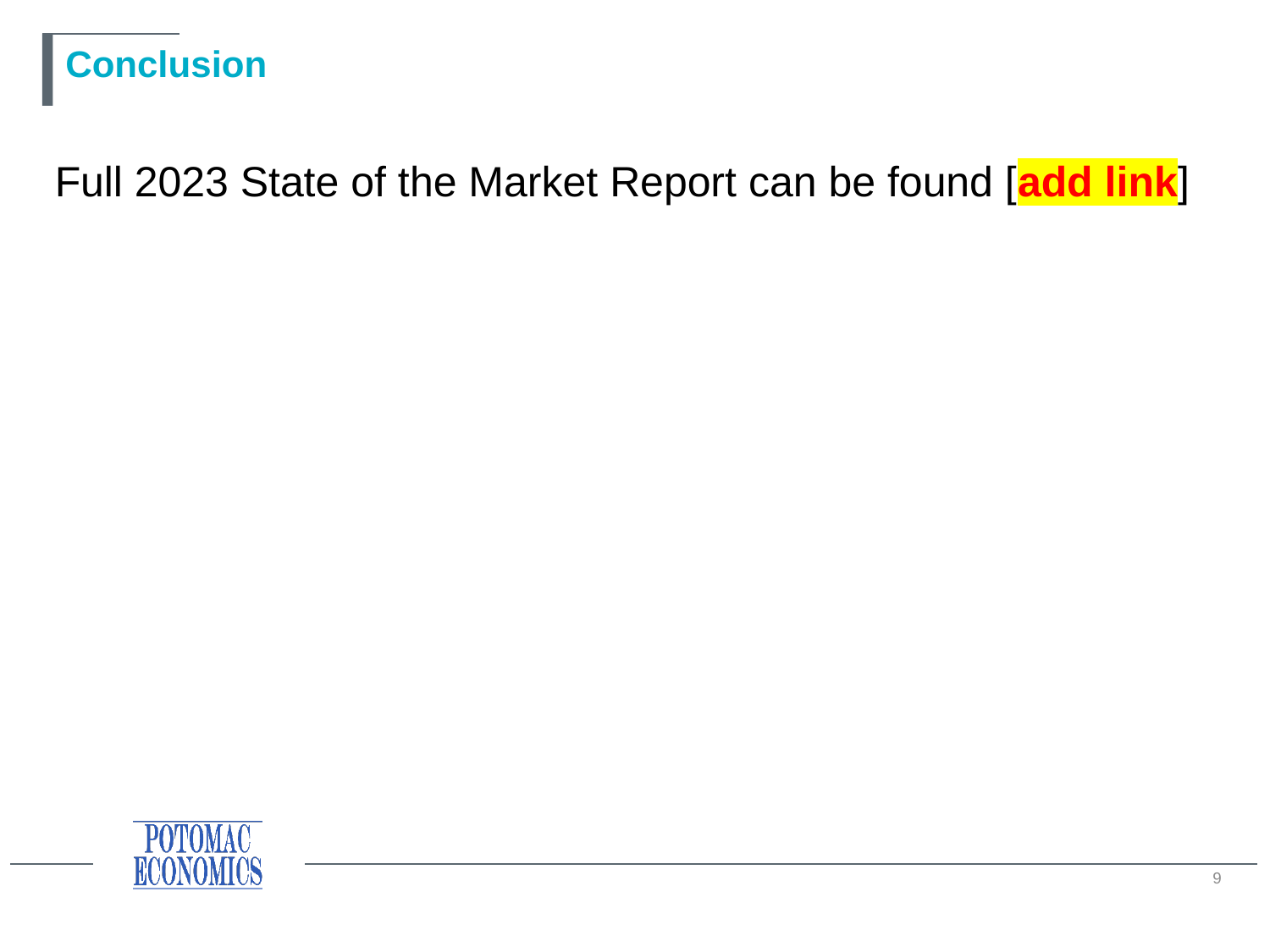

# Conclusion
Full 2023 State of the Market Report can be found [add link]
9